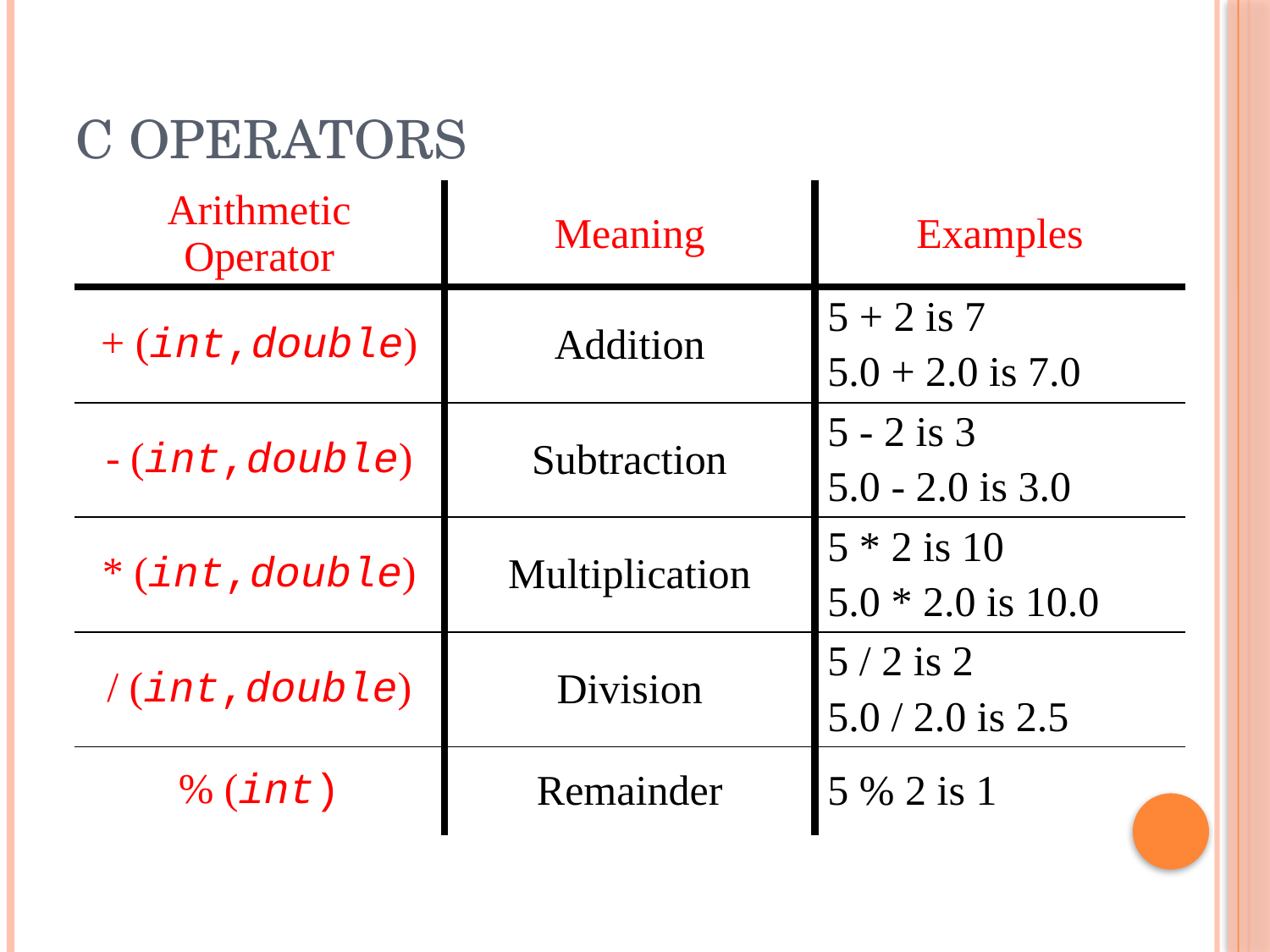

# C Operators
| Arithmetic Operator | Meaning | Examples |
| --- | --- | --- |
| + (int,double) | Addition | 5 + 2 is 7 5.0 + 2.0 is 7.0 |
| - (int,double) | Subtraction | 5 - 2 is 3 5.0 - 2.0 is 3.0 |
| \* (int,double) | Multiplication | 5 \* 2 is 10 5.0 \* 2.0 is 10.0 |
| / (int,double) | Division | 5 / 2 is 2 5.0 / 2.0 is 2.5 |
| % (int) | Remainder | 5 % 2 is 1 |
36